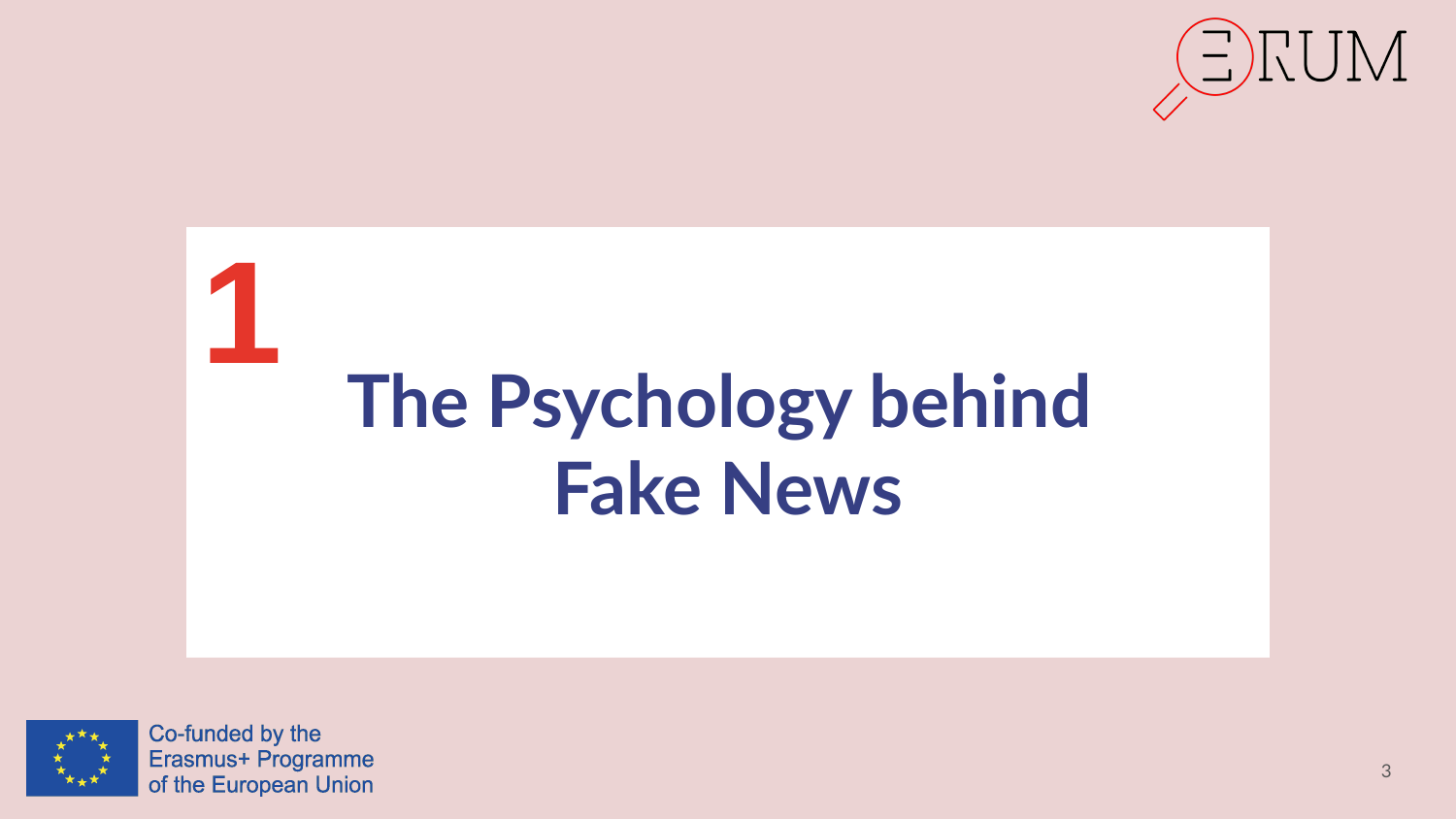

1
# The Psychology behind Fake News
3